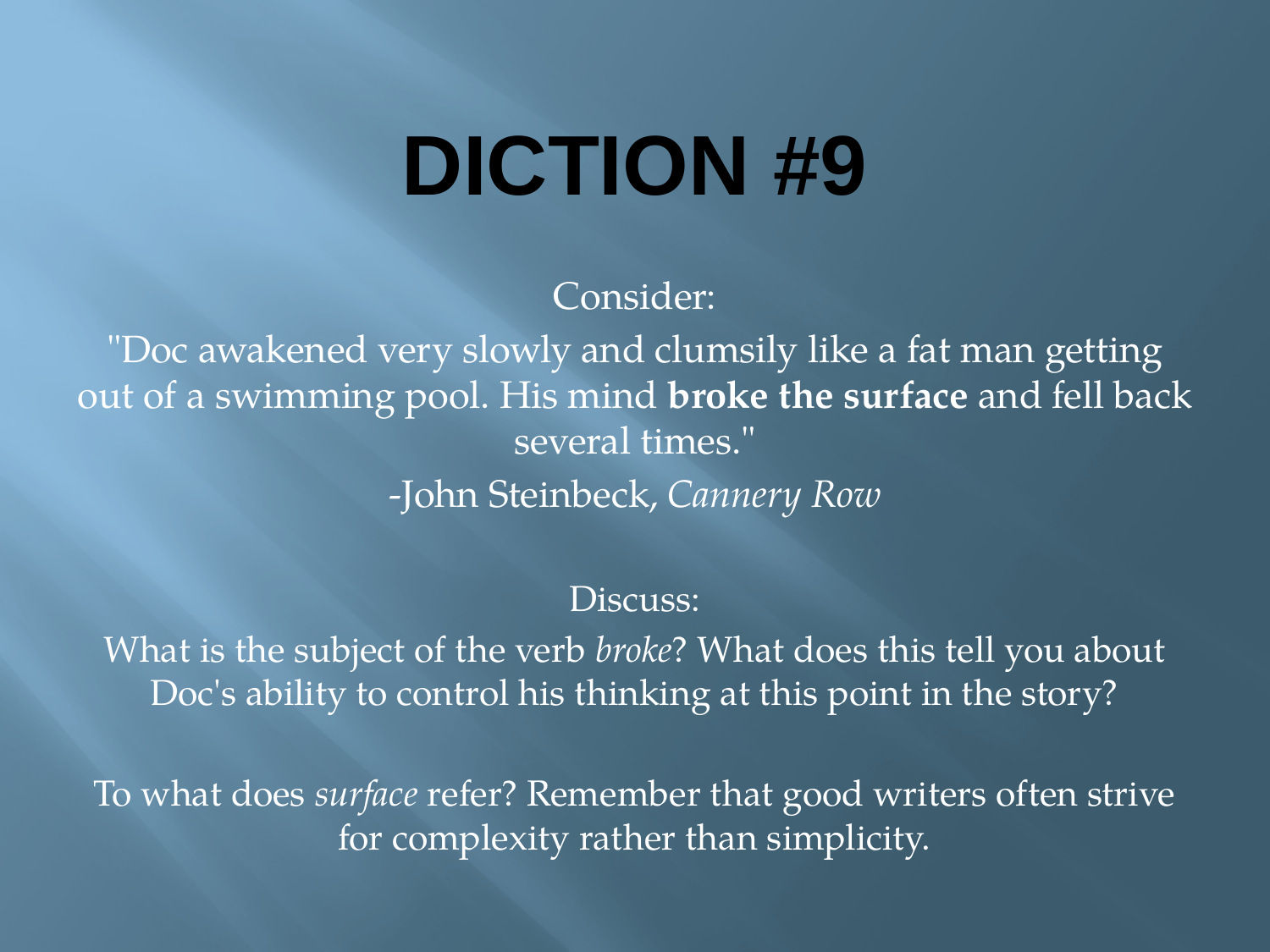

# Diction #9
Consider:
"Doc awakened very slowly and clumsily like a fat man getting out of a swimming pool. His mind broke the surface and fell back several times."
-John Steinbeck, Cannery Row

Discuss:
What is the subject of the verb broke? What does this tell you about Doc's ability to control his thinking at this point in the story?

To what does surface refer? Remember that good writers often strive for complexity rather than simplicity.